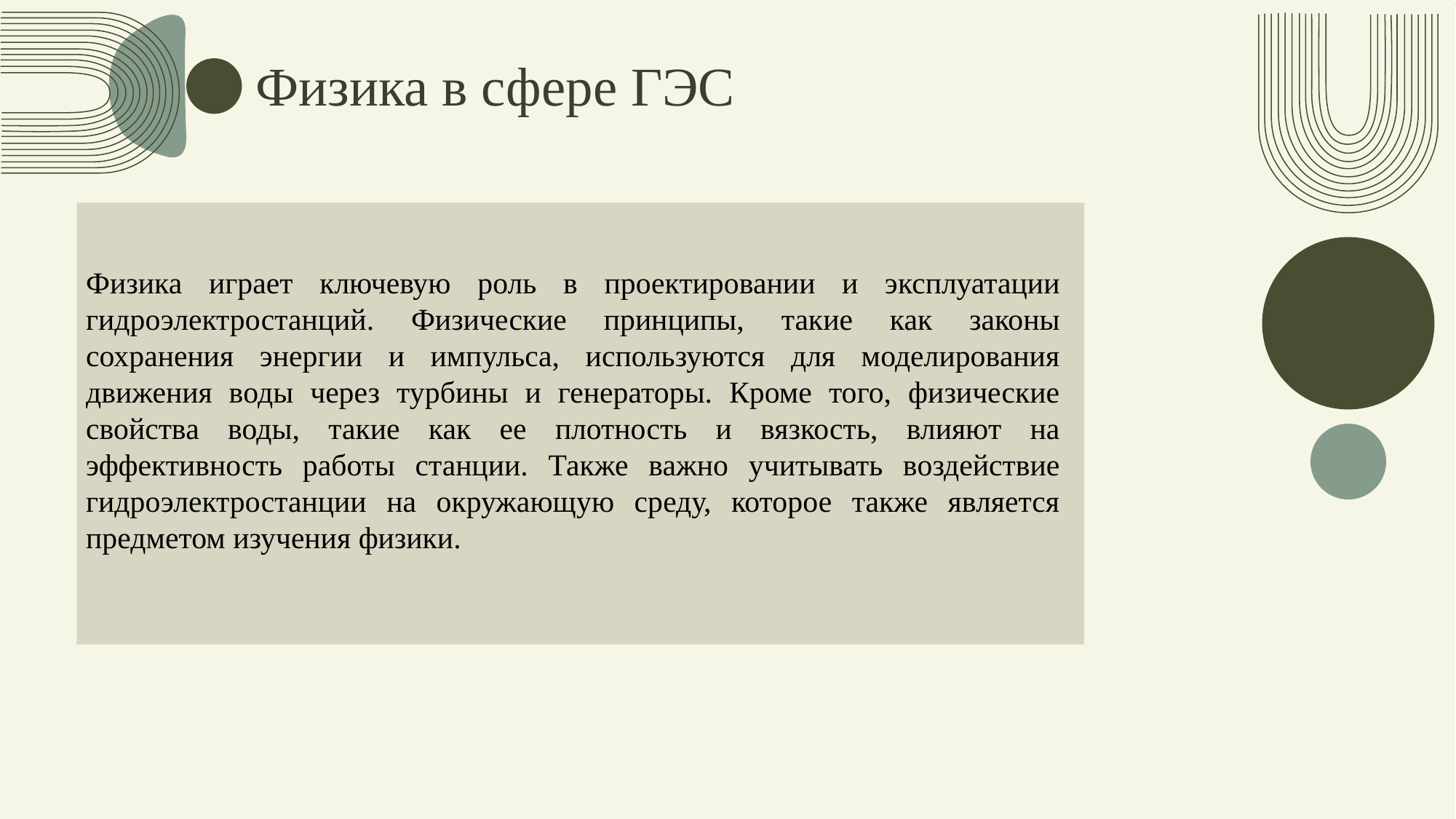

# Физика в сфере ГЭС

Физика играет ключевую роль в проектировании и эксплуатации гидроэлектростанций. Физические принципы, такие как законы сохранения энергии и импульса, используются для моделирования движения воды через турбины и генераторы. Кроме того, физические свойства воды, такие как ее плотность и вязкость, влияют на эффективность работы станции. Также важно учитывать воздействие гидроэлектростанции на окружающую среду, которое также является предметом изучения физики.